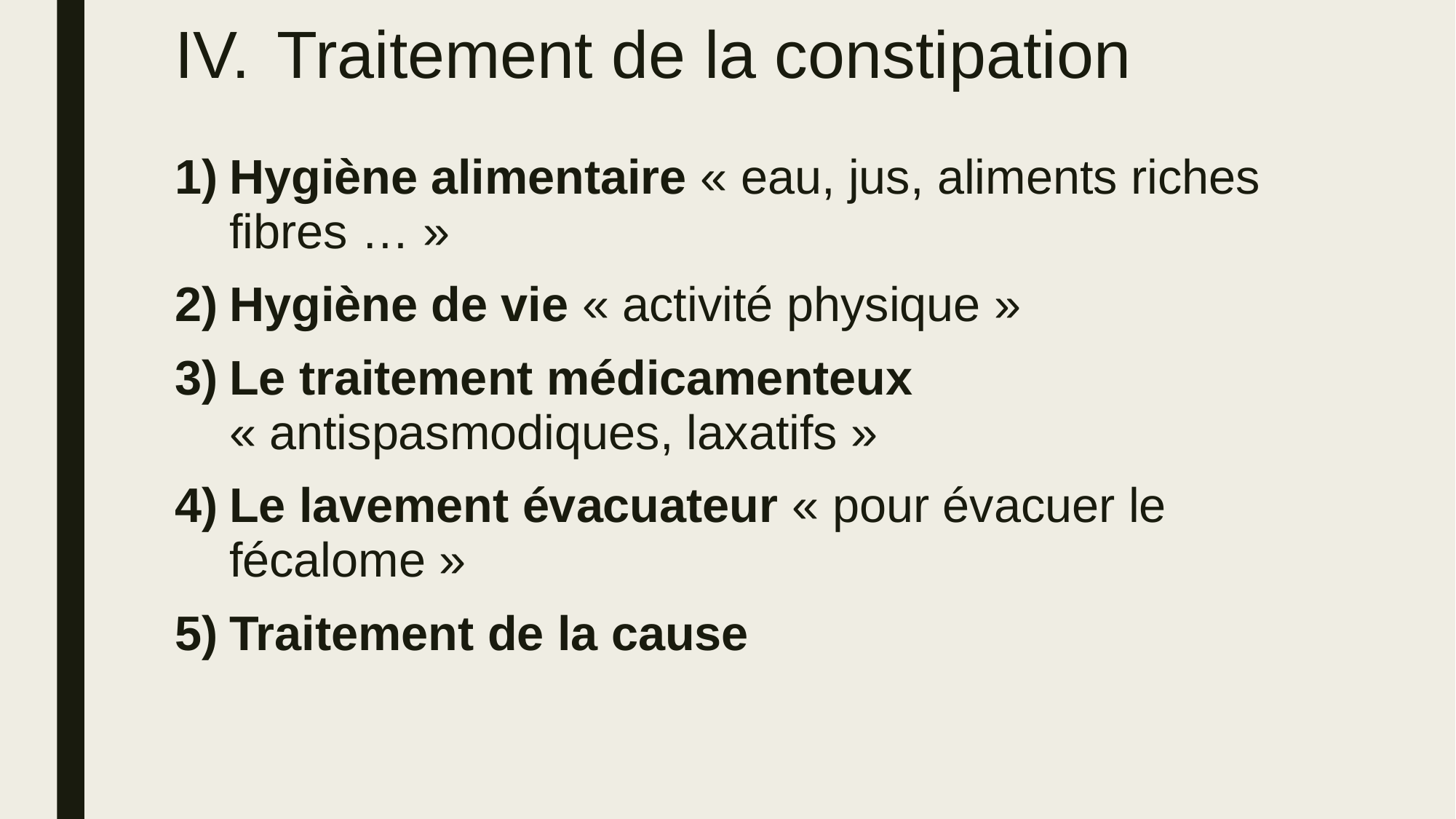

# Traitement de la constipation
Hygiène alimentaire « eau, jus, aliments riches fibres … »
Hygiène de vie « activité physique »
Le traitement médicamenteux « antispasmodiques, laxatifs »
Le lavement évacuateur « pour évacuer le fécalome »
Traitement de la cause